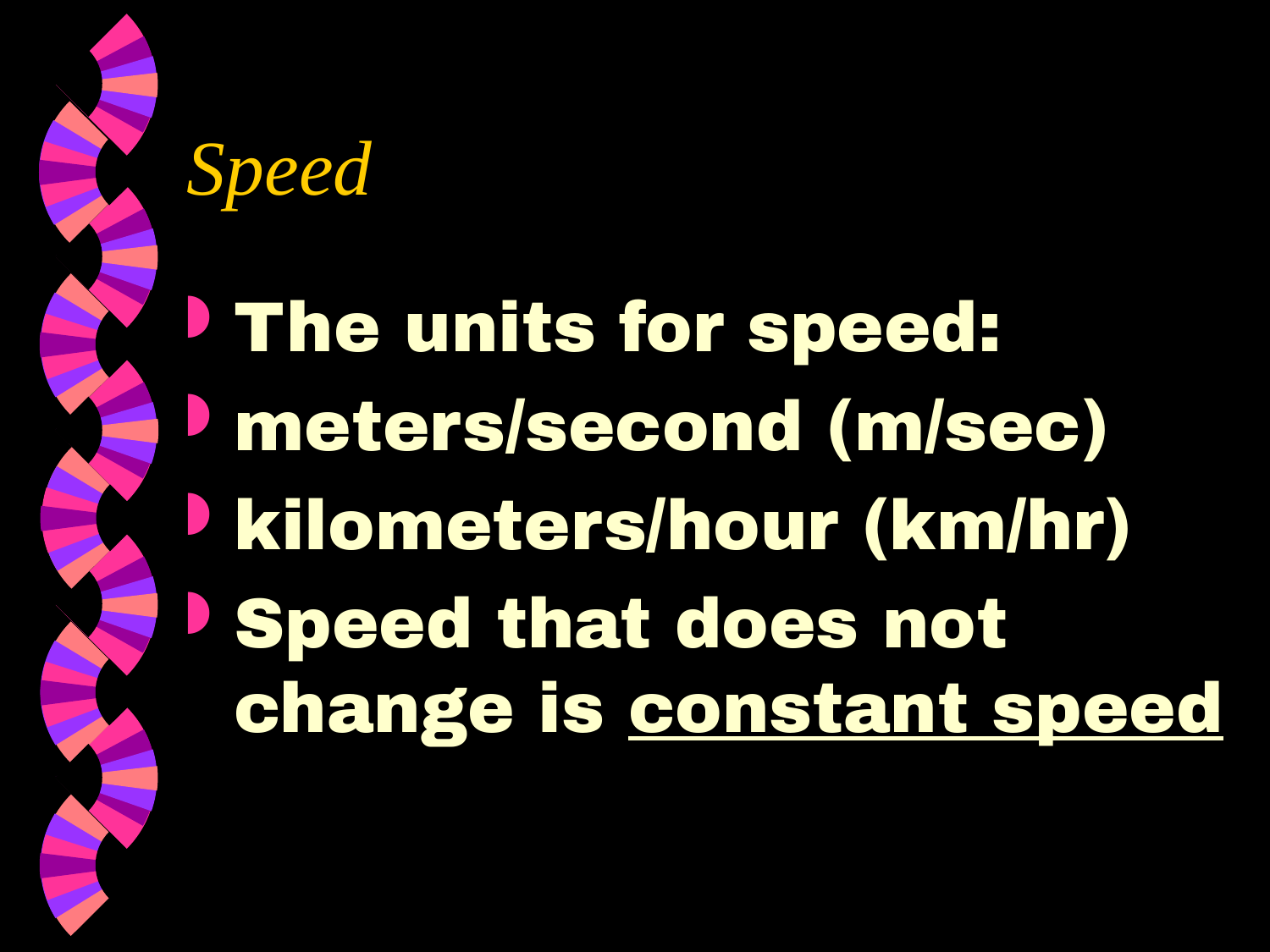

# Speed
The units for speed:
meters/second (m/sec)
kilometers/hour (km/hr)
Speed that does not change is constant speed